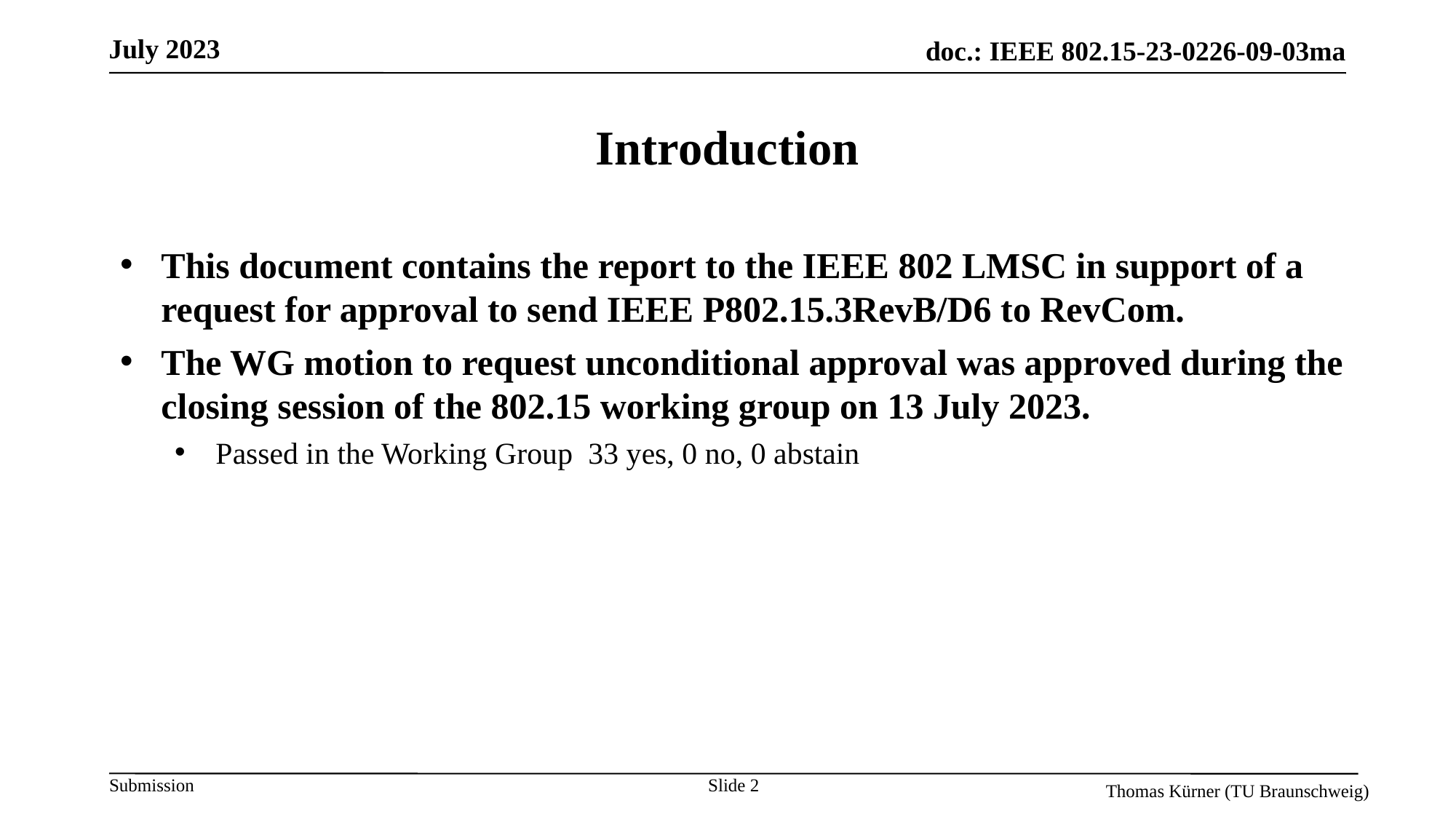

# Introduction
This document contains the report to the IEEE 802 LMSC in support of a request for approval to send IEEE P802.15.3RevB/D6 to RevCom.
The WG motion to request unconditional approval was approved during the closing session of the 802.15 working group on 13 July 2023.
Passed in the Working Group  33 yes, 0 no, 0 abstain
Slide 2